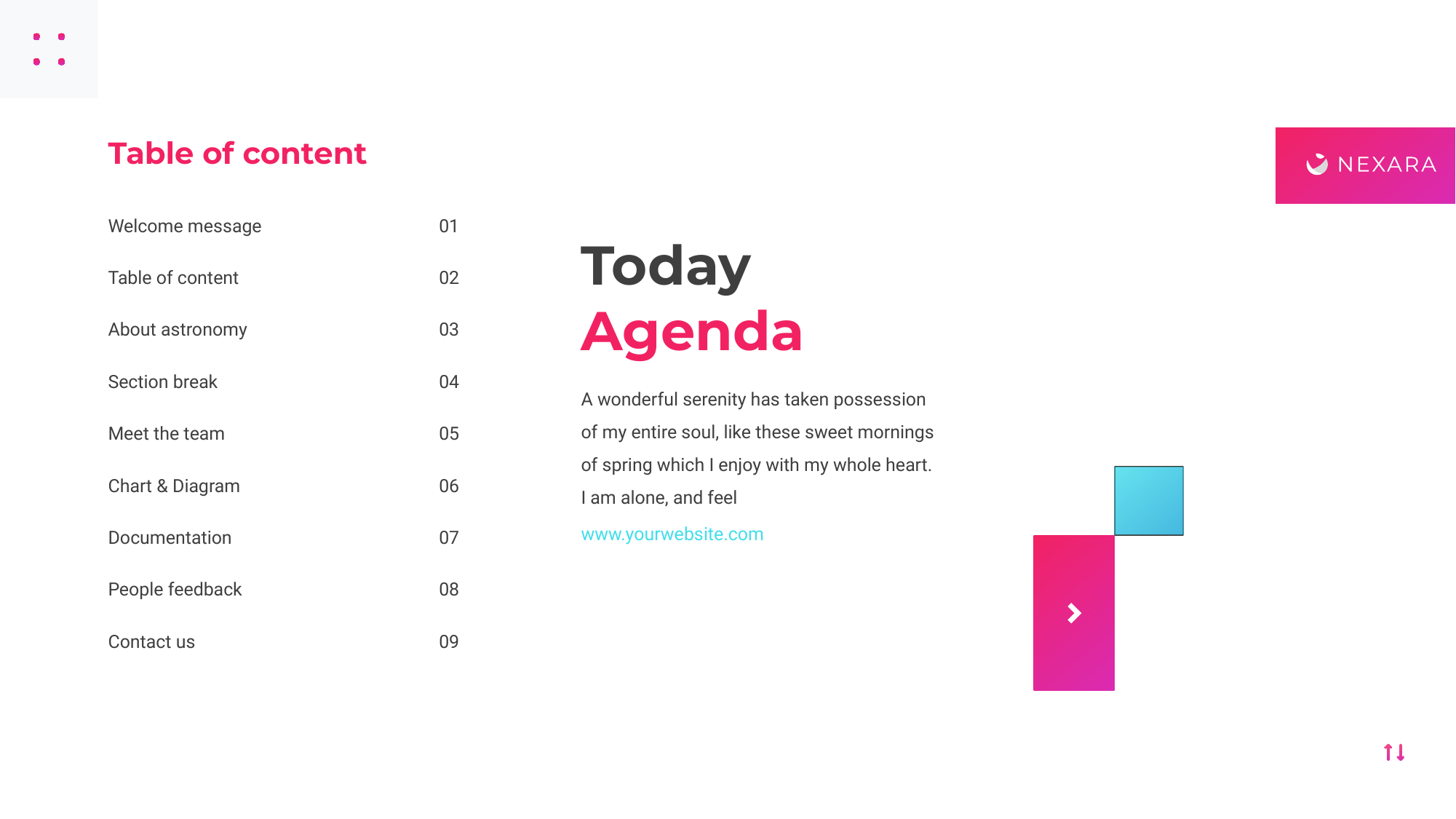

Table of content

Welcome message
01
Today
Agenda
Table of content
02
About astronomy
03
Section break
04
A wonderful serenity has taken possession of my entire soul, like these sweet mornings of spring which I enjoy with my whole heart. I am alone, and feel
Meet the team
05
Chart & Diagram
06

Documentation
07
www.yourwebsite.com

People feedback
08

Contact us
09